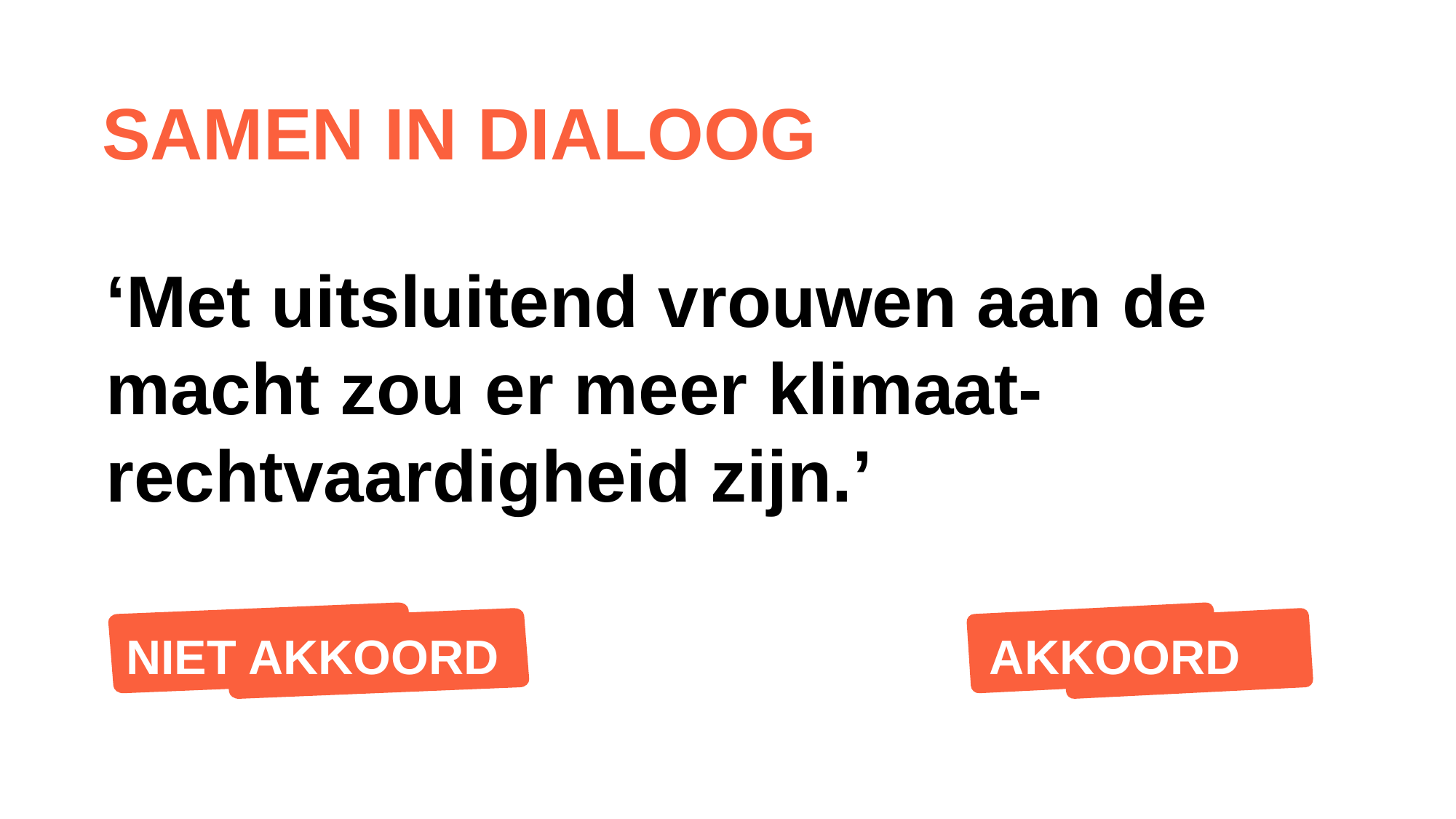

Samen in dialoog
‘Met uitsluitend vrouwen aan de macht zou er meer klimaat-rechtvaardigheid zijn.’

AKKOORD
NIET AKKOORD